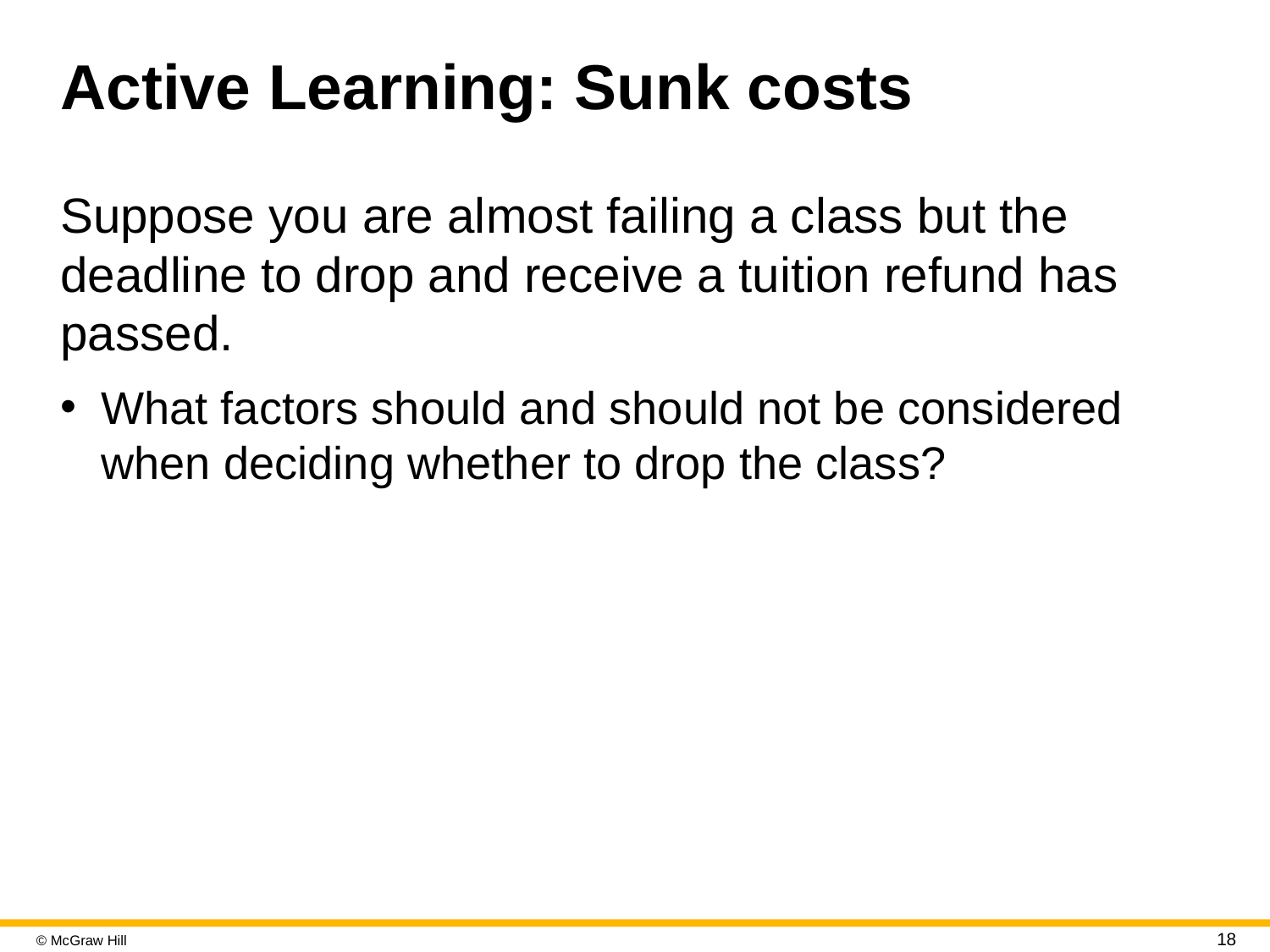

# Active Learning: Sunk costs
Suppose you are almost failing a class but the deadline to drop and receive a tuition refund has passed.
What factors should and should not be considered when deciding whether to drop the class?